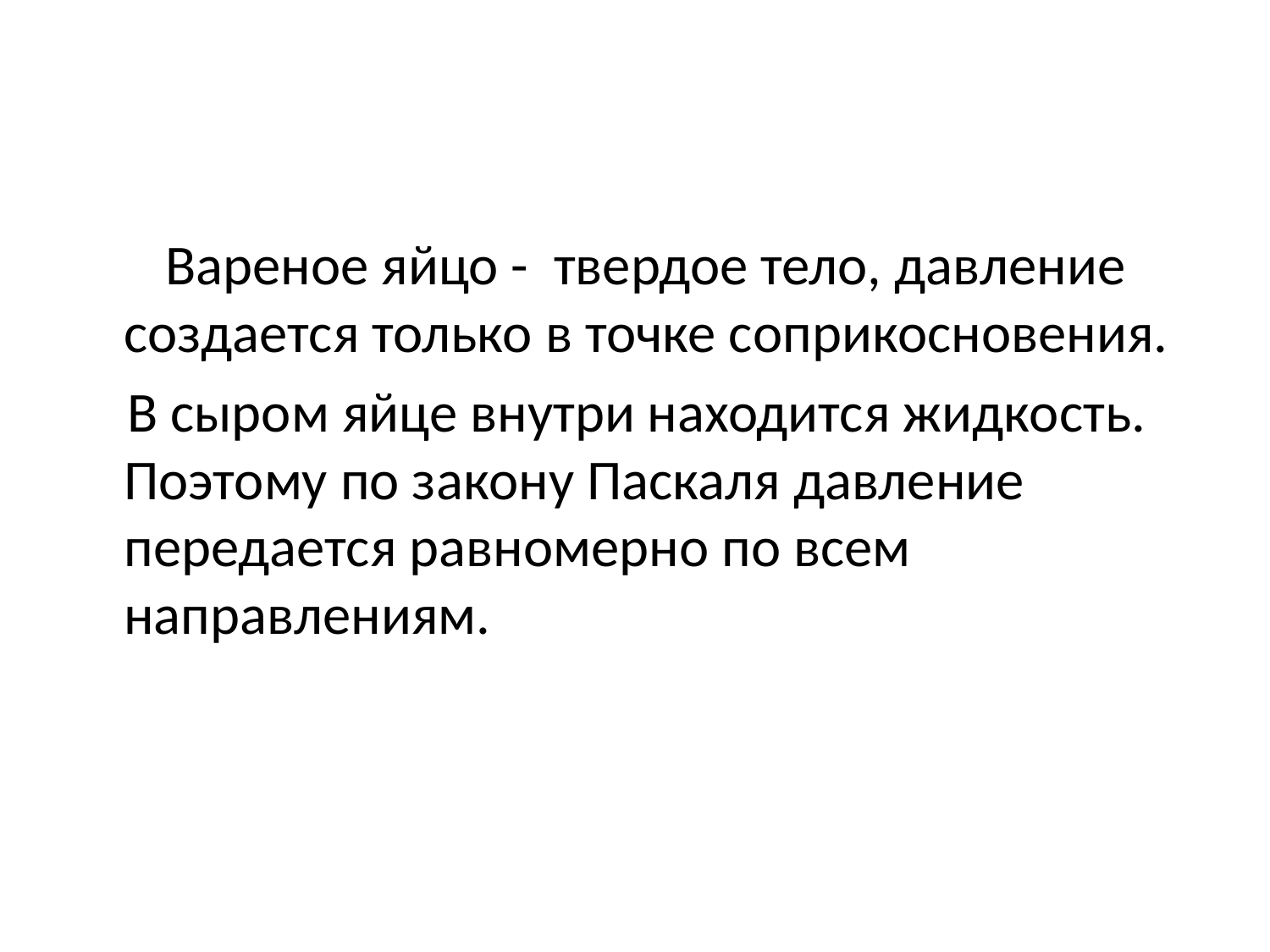

#
       Вареное яйцо -  твердое тело, давление создается только в точке соприкосновения.
    В сыром яйце внутри находится жидкость. Поэтому по закону Паскаля давление передается равномерно по всем направлениям.